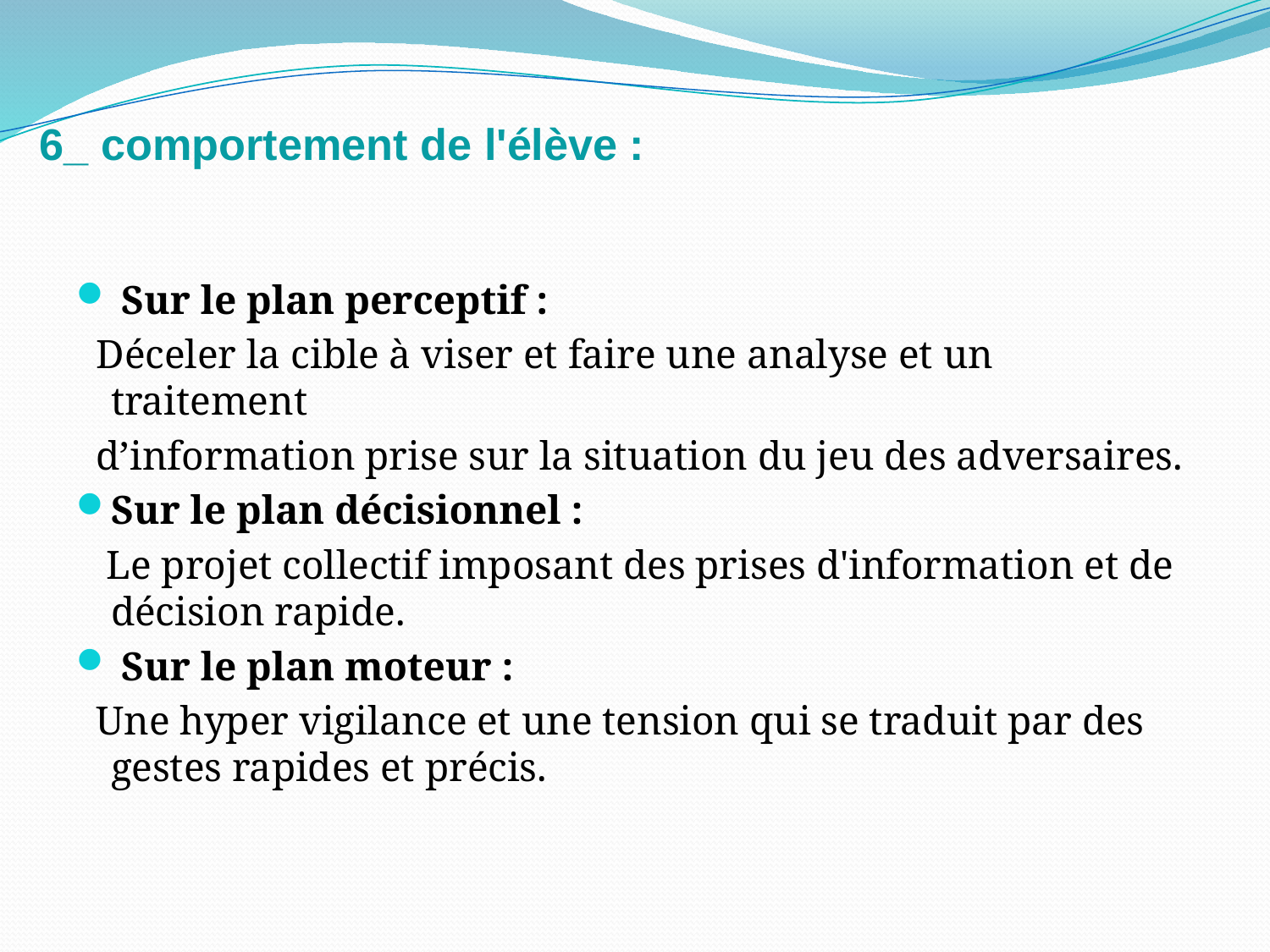

# 6_ comportement de l'élève :
 Sur le plan perceptif :
  Déceler la cible à viser et faire une analyse et un traitement
  d’information prise sur la situation du jeu des adversaires.
Sur le plan décisionnel :
   Le projet collectif imposant des prises d'information et de décision rapide.
 Sur le plan moteur :
  Une hyper vigilance et une tension qui se traduit par des gestes rapides et précis.